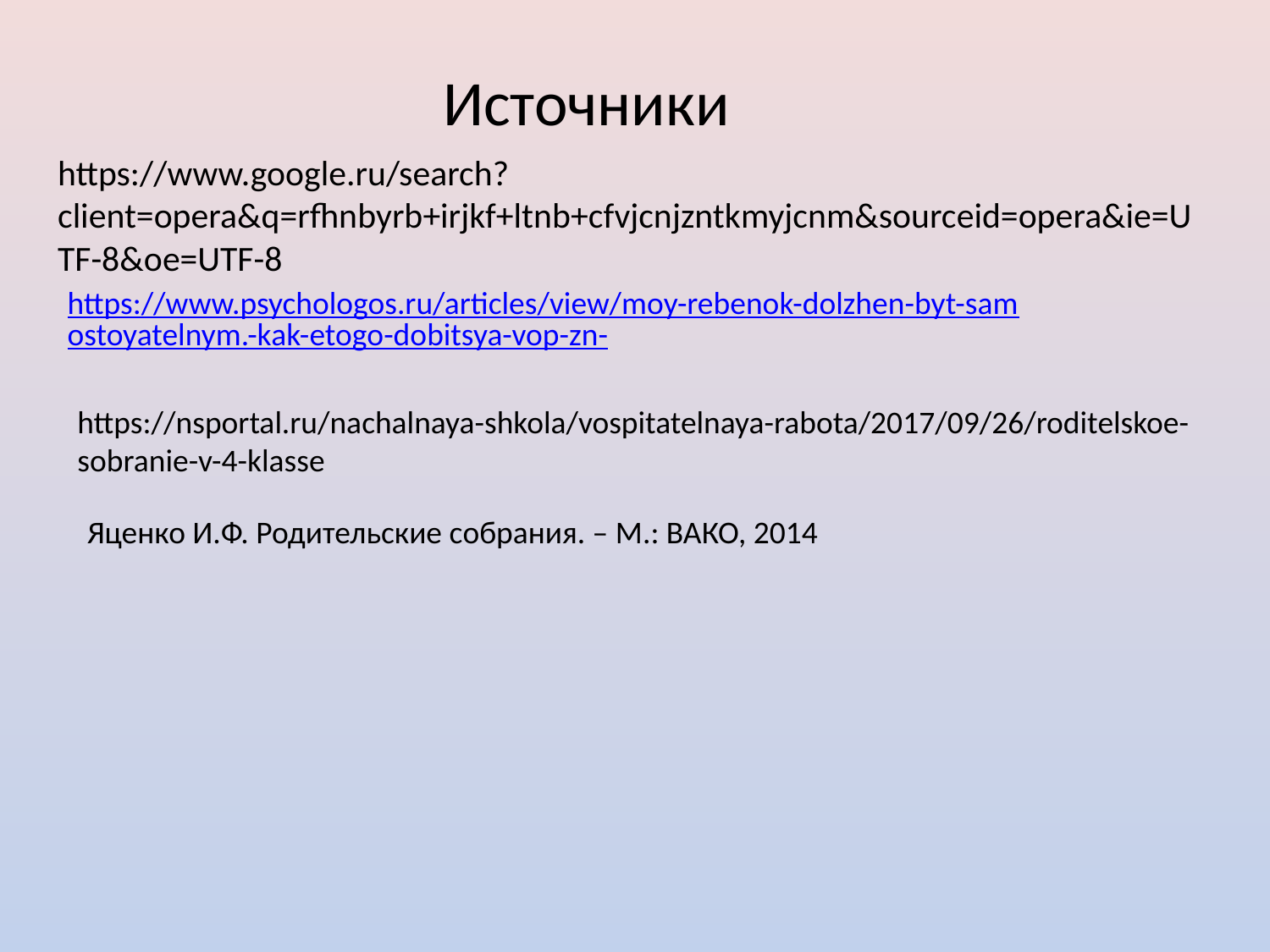

Источники
https://www.google.ru/search?client=opera&q=rfhnbyrb+irjkf+ltnb+cfvjcnjzntkmyjcnm&sourceid=opera&ie=UTF-8&oe=UTF-8
https://www.psychologos.ru/articles/view/moy-rebenok-dolzhen-byt-samostoyatelnym.-kak-etogo-dobitsya-vop-zn-
https://nsportal.ru/nachalnaya-shkola/vospitatelnaya-rabota/2017/09/26/roditelskoe-sobranie-v-4-klasse
Яценко И.Ф. Родительские собрания. – М.: ВАКО, 2014